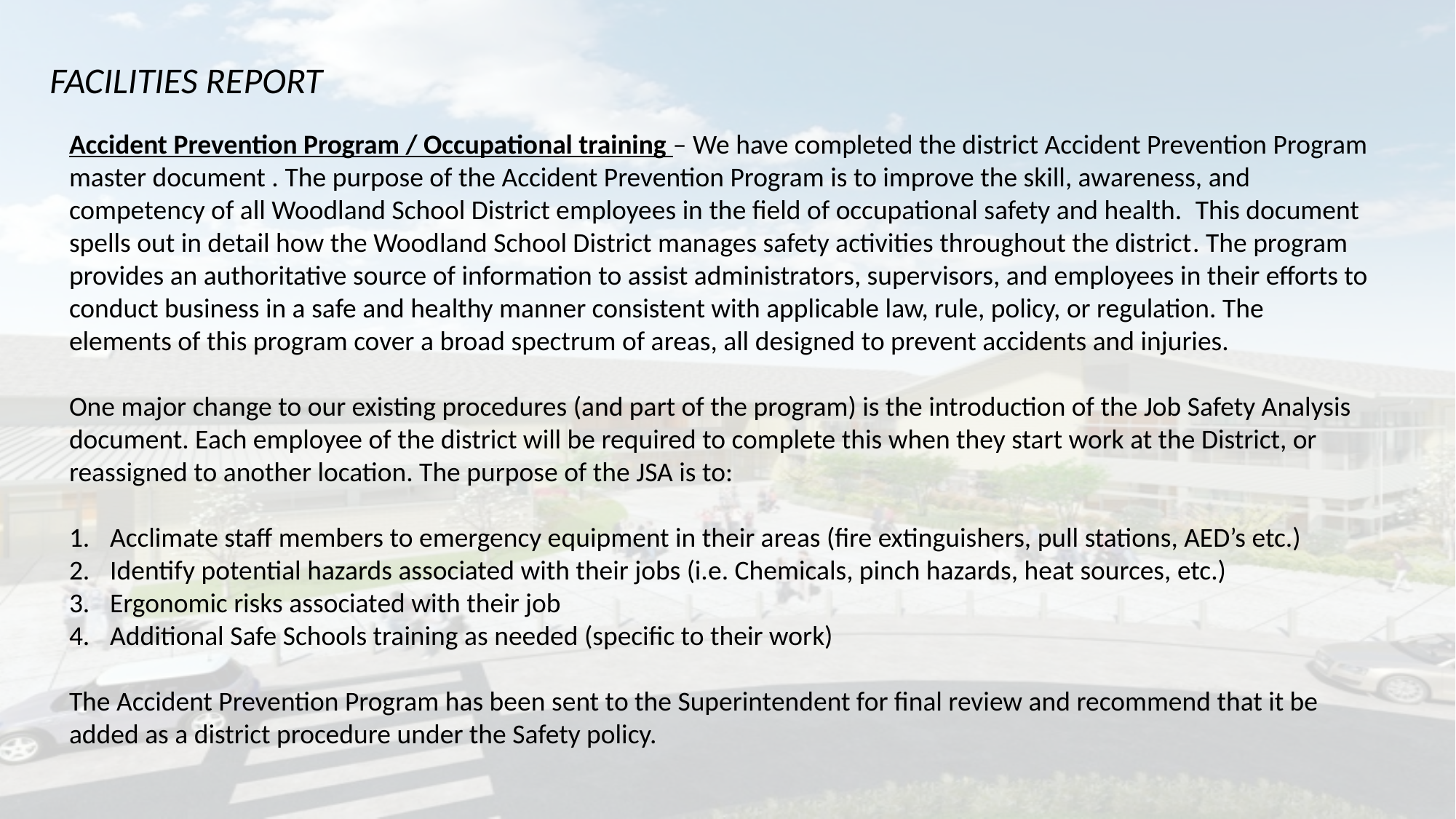

FACILITIES REPORT

Accident Prevention Program / Occupational training – We have completed the district Accident Prevention Program master document . The purpose of the Accident Prevention Program is to improve the skill, awareness, and competency of all Woodland School District employees in the field of occupational safety and health.  This document spells out in detail how the Woodland School District manages safety activities throughout the district. The program provides an authoritative source of information to assist administrators, supervisors, and employees in their efforts to conduct business in a safe and healthy manner consistent with applicable law, rule, policy, or regulation. The elements of this program cover a broad spectrum of areas, all designed to prevent accidents and injuries.

One major change to our existing procedures (and part of the program) is the introduction of the Job Safety Analysis document. Each employee of the district will be required to complete this when they start work at the District, or reassigned to another location. The purpose of the JSA is to:

Acclimate staff members to emergency equipment in their areas (fire extinguishers, pull stations, AED’s etc.)
Identify potential hazards associated with their jobs (i.e. Chemicals, pinch hazards, heat sources, etc.)
Ergonomic risks associated with their job
Additional Safe Schools training as needed (specific to their work)

The Accident Prevention Program has been sent to the Superintendent for final review and recommend that it be added as a district procedure under the Safety policy.